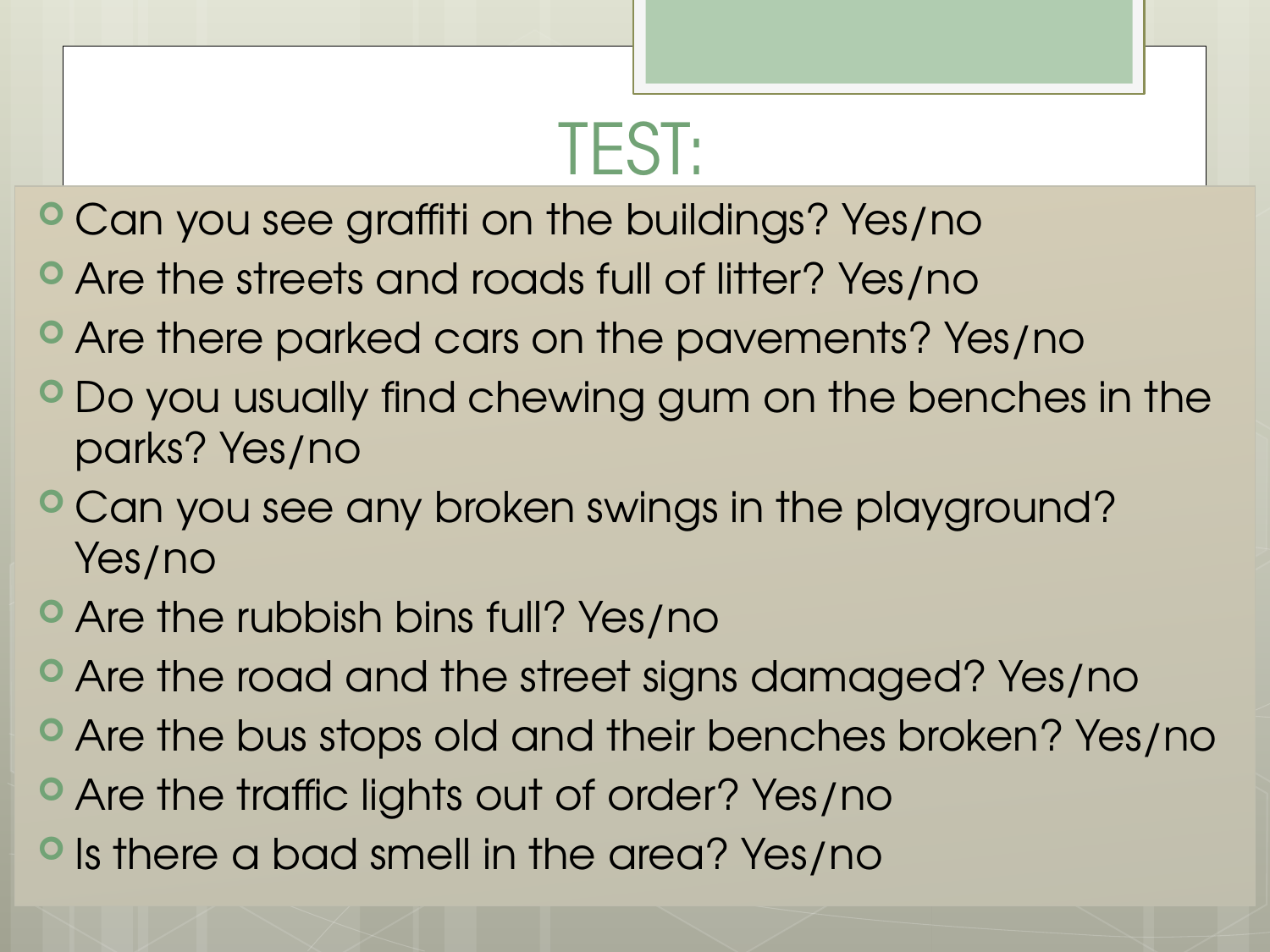

# TEST:
Can you see graffiti on the buildings? Yes/no
Are the streets and roads full of litter? Yes/no
Are there parked cars on the pavements? Yes/no
Do you usually find chewing gum on the benches in the parks? Yes/no
Can you see any broken swings in the playground? Yes/no
Are the rubbish bins full? Yes/no
Are the road and the street signs damaged? Yes/no
Are the bus stops old and their benches broken? Yes/no
Are the traffic lights out of order? Yes/no
Is there a bad smell in the area? Yes/no